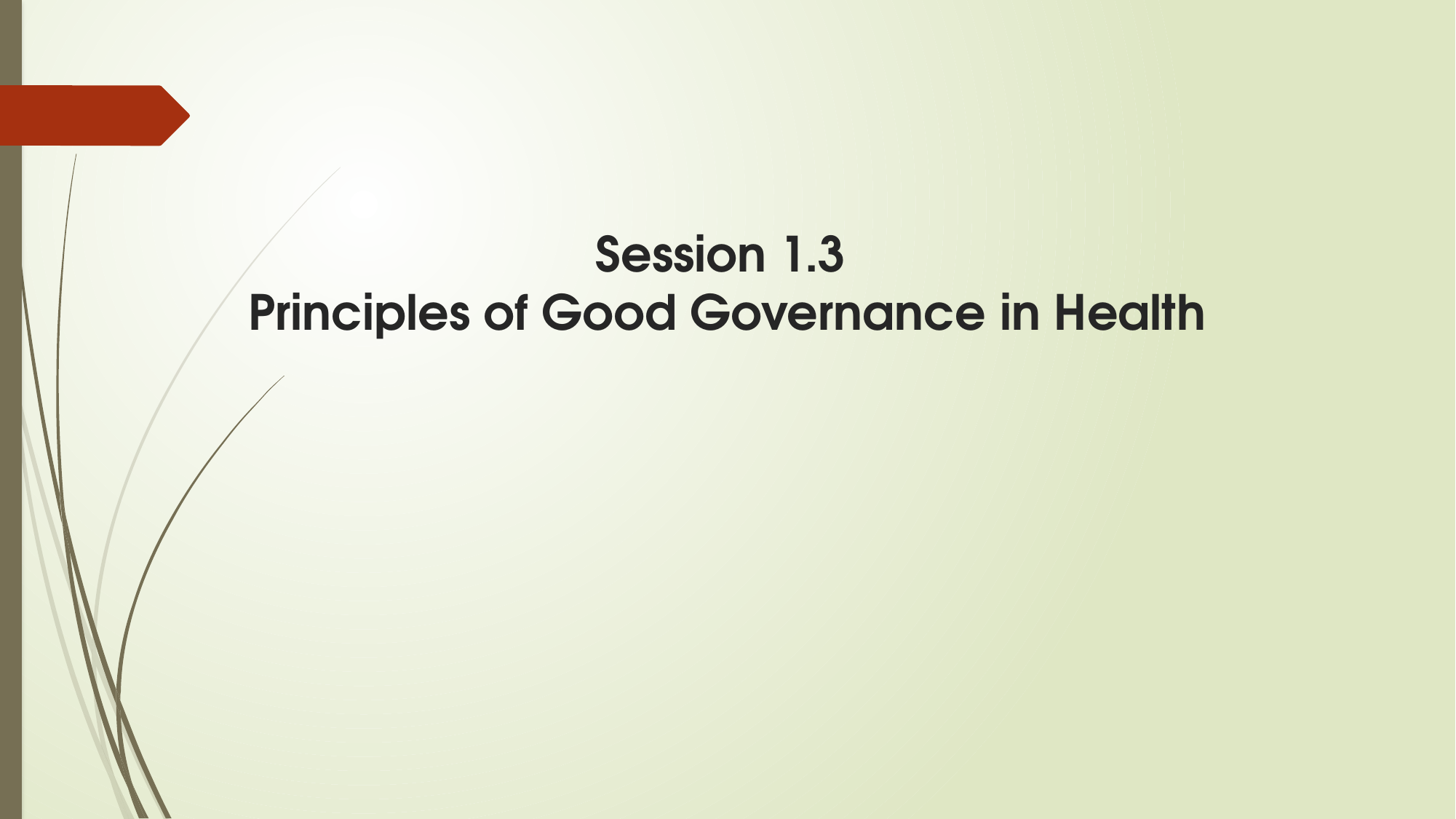

# Session 1.3 Principles of Good Governance in Health